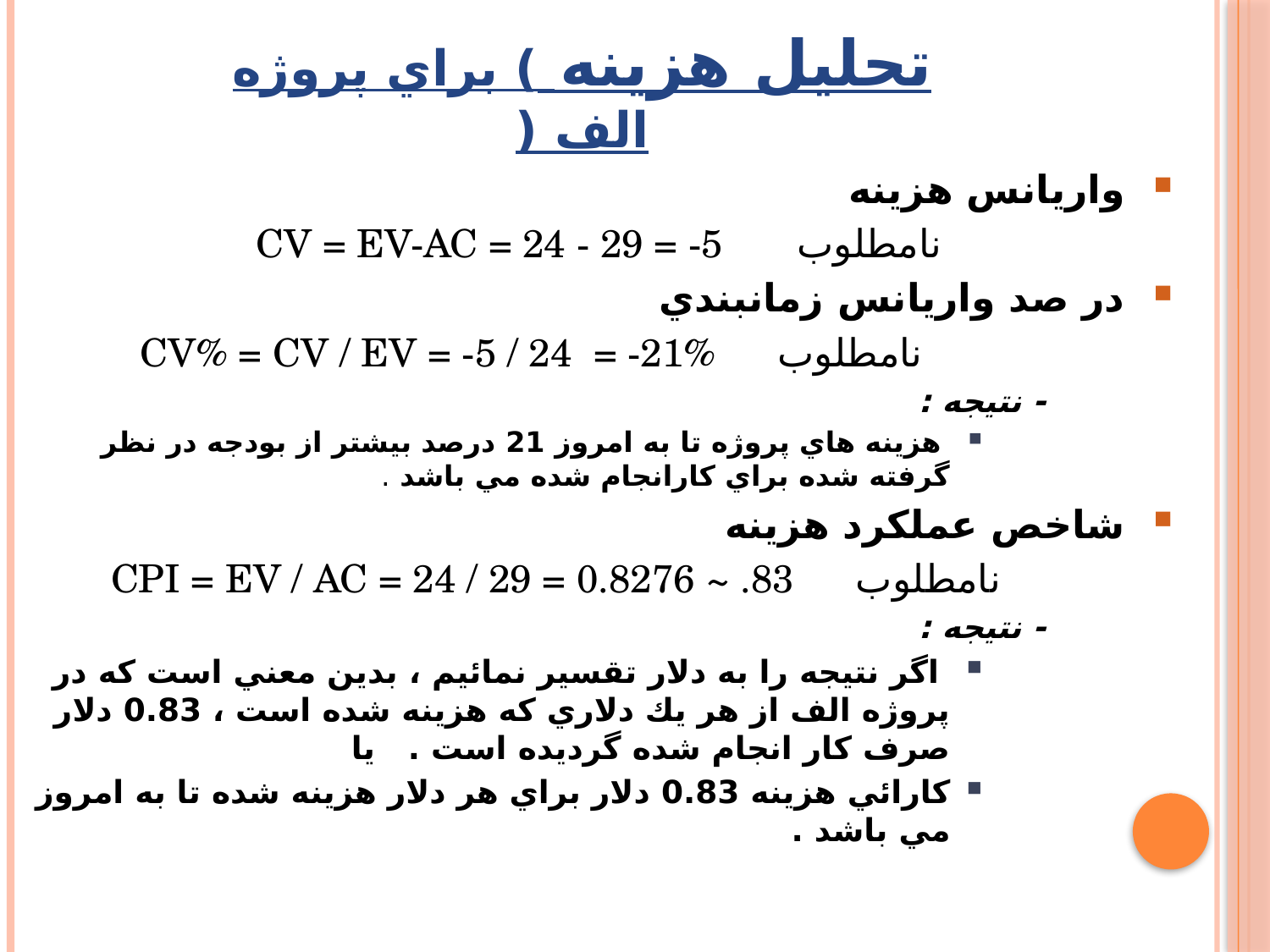

تحليل هزينه ) براي پروژه الف (
واريانس هزينه
نامطلوب      CV = EV-AC = 24 - 29 = -5
در صد واريانس زمانبندي
           نامطلوب     CV% = CV / EV = -5 / 24  = -21%
- نتيجه :
 هزينه هاي پروژه تا به امروز 21 درصد بيشتر از بودجه در نظر گرفته شده براي كارانجام شده مي باشد .
شاخص عملكرد هزينه
        نامطلوب     CPI = EV / AC = 24 / 29 = 0.8276 ~ .83
- نتيجه :
 اگر نتيجه را به دلار تقسير نمائيم ، بدين معني است كه در پروژه الف از هر يك دلاري كه هزينه شده است ، 0.83 دلار صرف كار انجام شده گرديده است .   يا
كارائي هزينه 0.83 دلار براي هر دلار هزينه شده تا به امروز مي باشد .